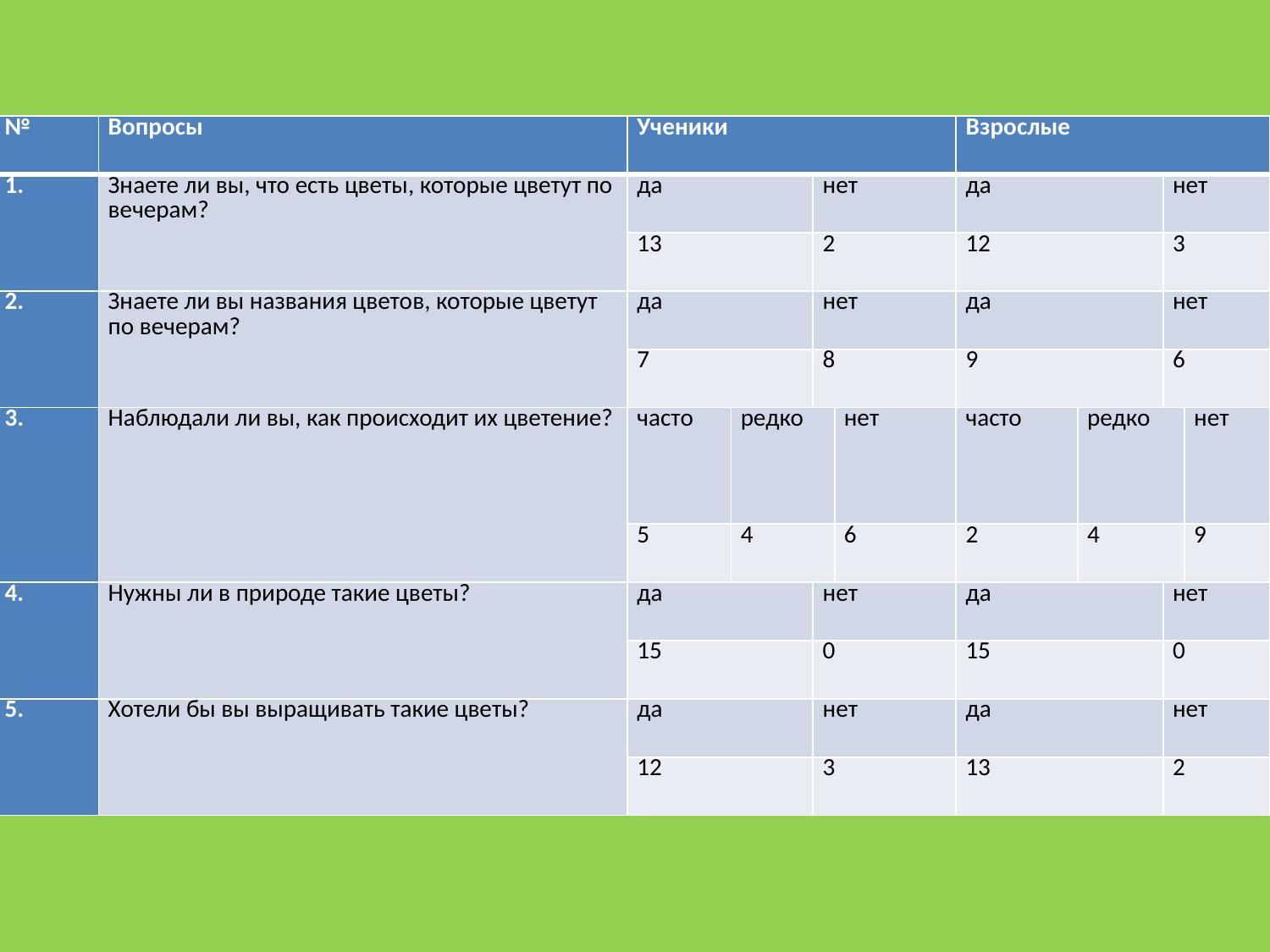

#
| № | Вопросы | Ученики |  |  |  | Взрослые |  |  |  |
| --- | --- | --- | --- | --- | --- | --- | --- | --- | --- |
| 1. | Знаете ли вы, что есть цветы, которые цветут по вечерам? | да |  | нет |  | да |  | нет |  |
|  |  | 13 |  | 2 |  | 12 |  | 3 |  |
| 2. | Знаете ли вы названия цветов, которые цветут по вечерам? | да |  | нет |  | да |  | нет |  |
|  |  | 7 |  | 8 |  | 9 |  | 6 |  |
| 3. | Наблюдали ли вы, как происходит их цветение? | часто | редко |  | нет | часто | редко |  | нет |
|  |  | 5 | 4 |  | 6 | 2 | 4 |  | 9 |
| 4. | Нужны ли в природе такие цветы? | да |  | нет |  | да |  | нет |  |
|  |  | 15 |  | 0 |  | 15 |  | 0 |  |
| 5. | Хотели бы вы выращивать такие цветы? | да |  | нет |  | да |  | нет |  |
|  |  | 12 |  | 3 |  | 13 |  | 2 |  |